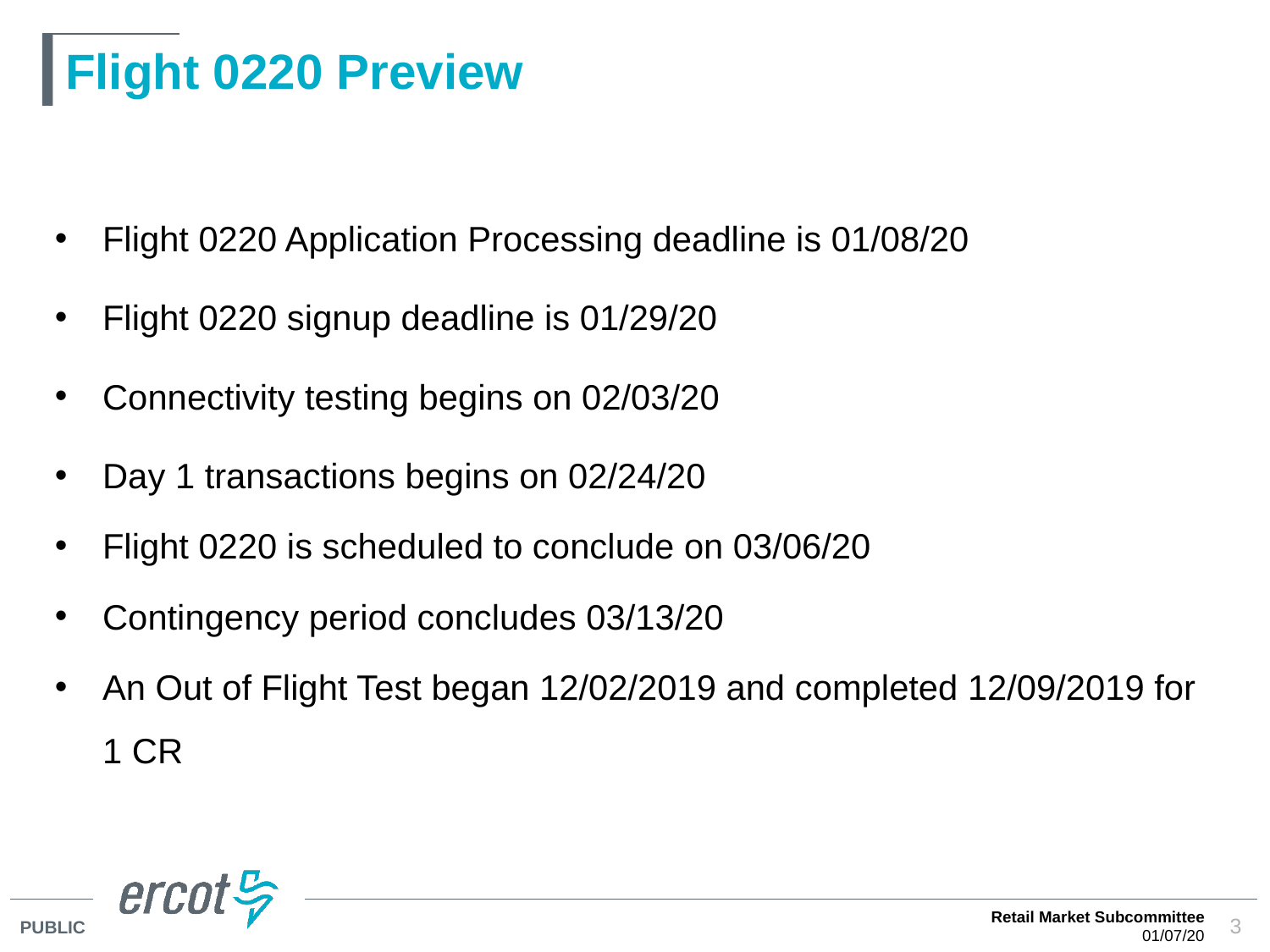

# Flight 0220 Preview
Flight 0220 Application Processing deadline is 01/08/20
Flight 0220 signup deadline is 01/29/20
Connectivity testing begins on 02/03/20
Day 1 transactions begins on 02/24/20
Flight 0220 is scheduled to conclude on 03/06/20
Contingency period concludes 03/13/20
An Out of Flight Test began 12/02/2019 and completed 12/09/2019 for 1 CR
Retail Market Subcommittee
01/07/20
3